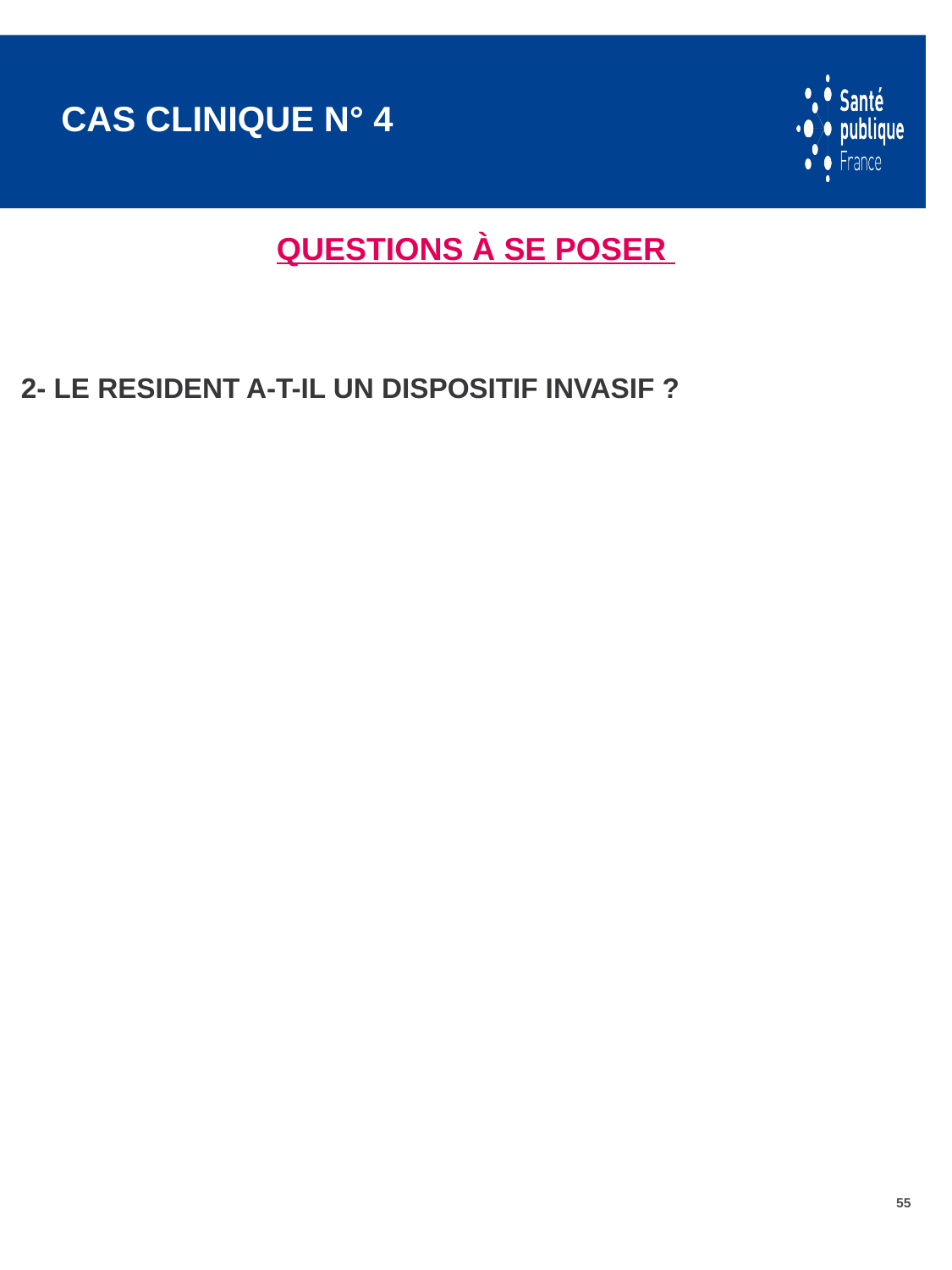

# Cas clinique n° 4
Questions à se poser

2- Le RESIDENT A-T-il un Dispositif invasif ?